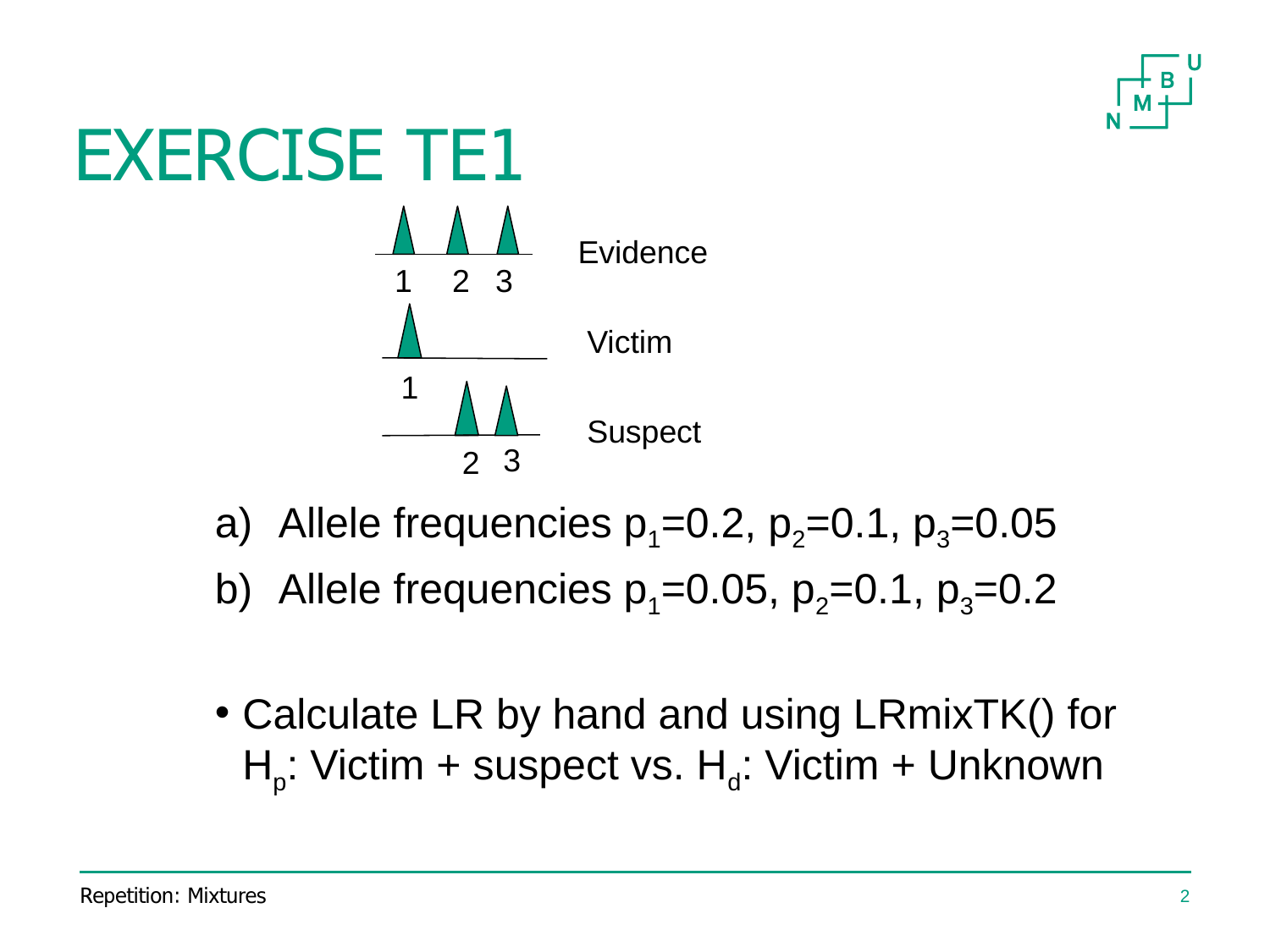

# EXERCISE TE1

2
3
1

1
2

3
Evidence
Victim
Suspect

Allele frequencies p1=0.2, p2=0.1, p3=0.05
Allele frequencies p1=0.05, p2=0.1, p3=0.2

Calculate LR by hand and using LRmixTK() for
Hp: Victim + suspect vs. Hd: Victim + Unknown
Repetition: Mixtures
2